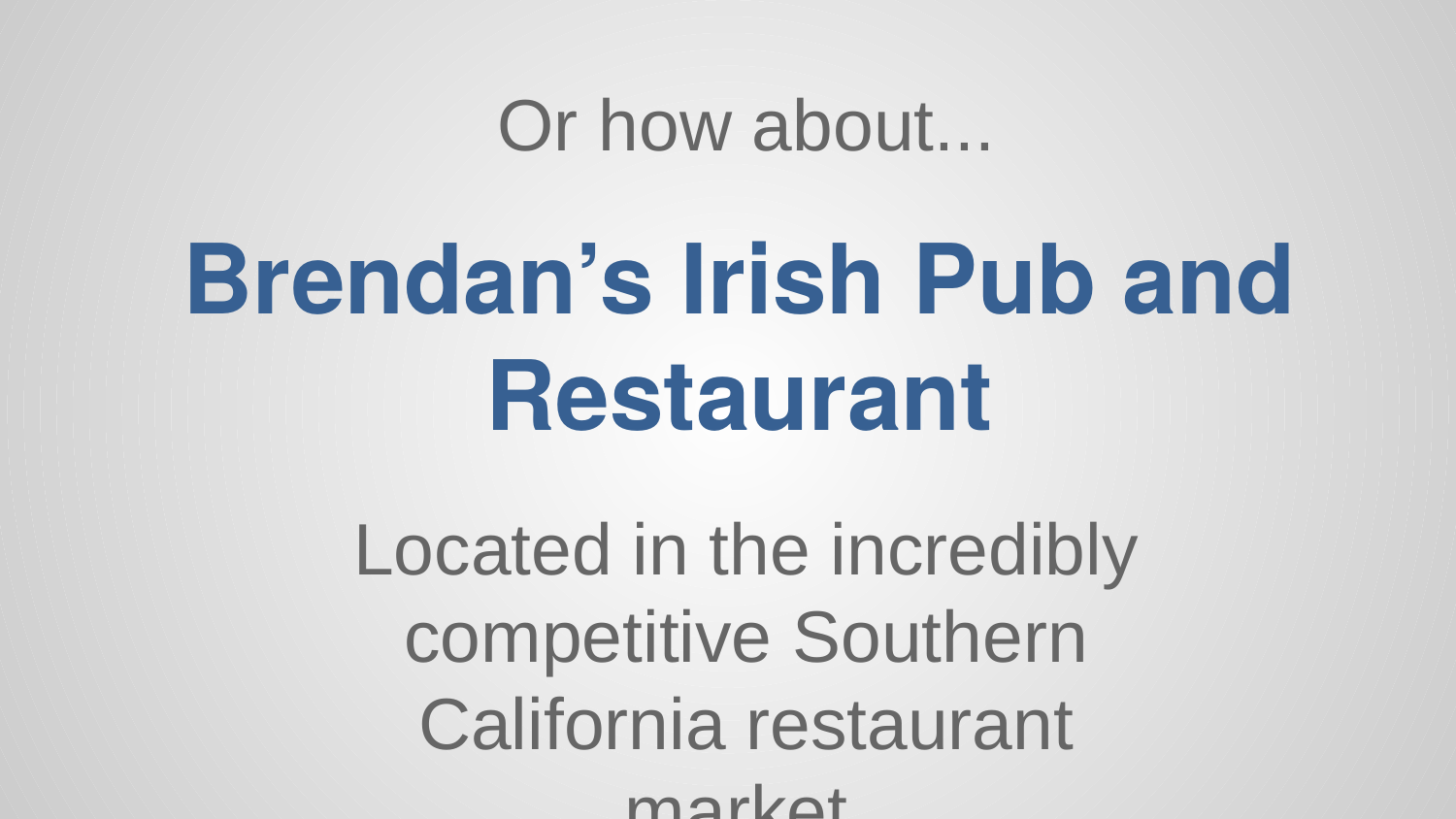

Or how about...
Brendan’s Irish Pub and Restaurant
Located in the incredibly competitive Southern California restaurant market.